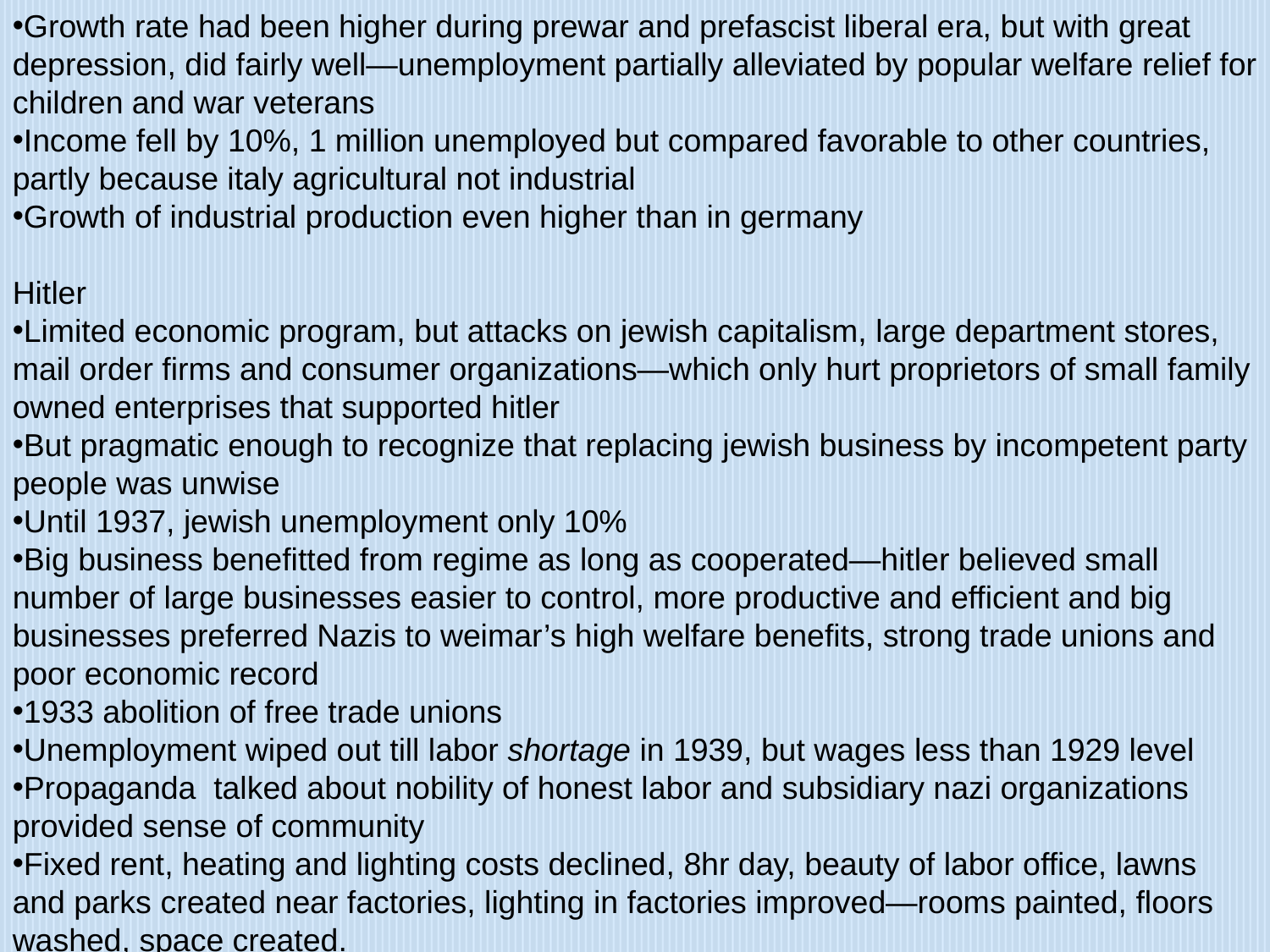

Growth rate had been higher during prewar and prefascist liberal era, but with great depression, did fairly well—unemployment partially alleviated by popular welfare relief for children and war veterans
Income fell by 10%, 1 million unemployed but compared favorable to other countries, partly because italy agricultural not industrial
Growth of industrial production even higher than in germany

Hitler
Limited economic program, but attacks on jewish capitalism, large department stores, mail order firms and consumer organizations—which only hurt proprietors of small family owned enterprises that supported hitler
But pragmatic enough to recognize that replacing jewish business by incompetent party people was unwise
Until 1937, jewish unemployment only 10%
Big business benefitted from regime as long as cooperated—hitler believed small number of large businesses easier to control, more productive and efficient and big businesses preferred Nazis to weimar’s high welfare benefits, strong trade unions and poor economic record
1933 abolition of free trade unions
Unemployment wiped out till labor shortage in 1939, but wages less than 1929 level
Propaganda  talked about nobility of honest labor and subsidiary nazi organizations provided sense of community
Fixed rent, heating and lighting costs declined, 8hr day, beauty of labor office, lawns and parks created near factories, lighting in factories improved—rooms painted, floors washed, space created.